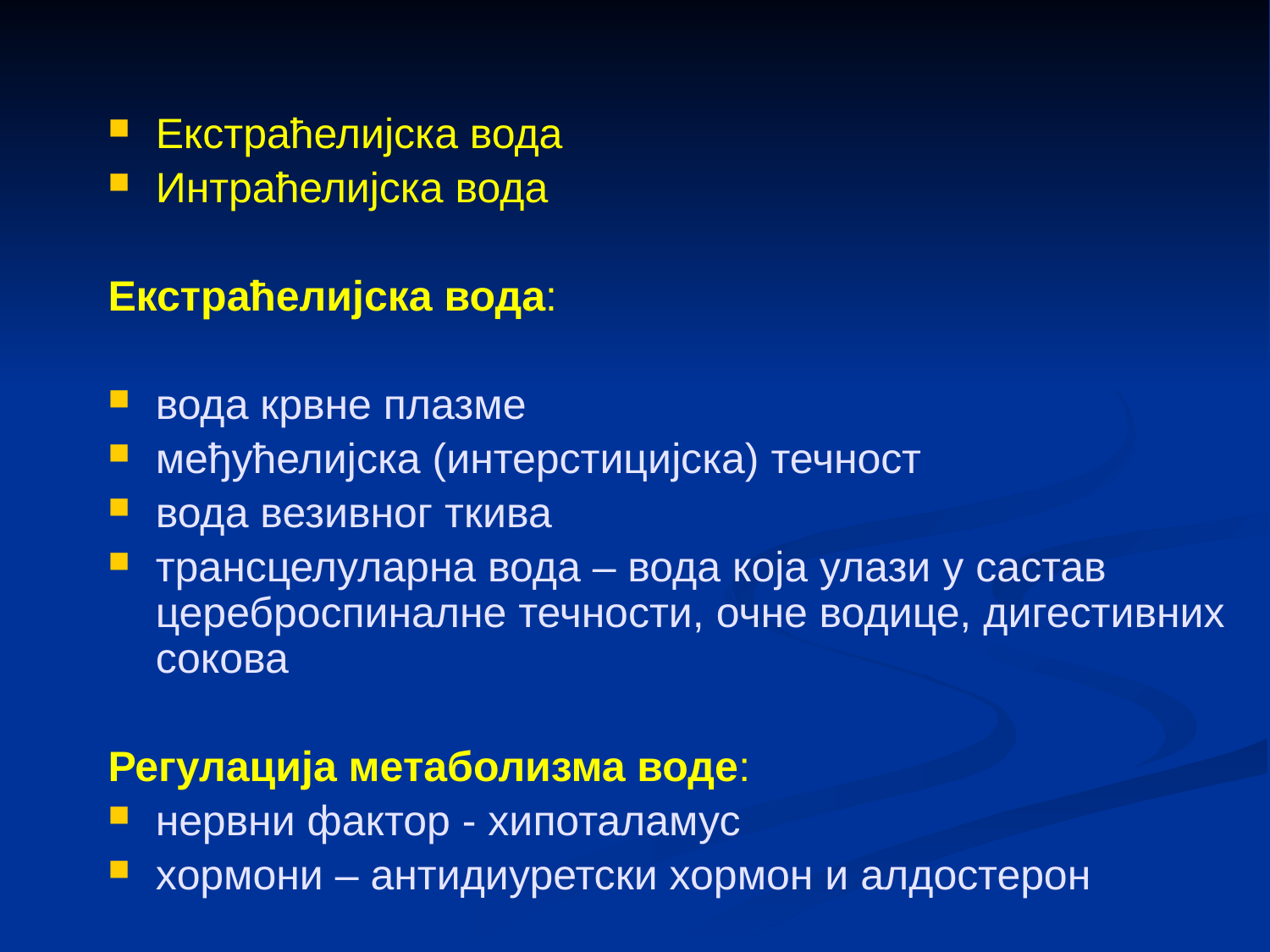

Екстраћелијска вода
Интраћелијска вода

Екстраћелијска вода:

вода крвне плазме
међућелијска (интерстицијска) течност
вода везивног ткива
трансцелуларна вода – вода која улази у састав цереброспиналне течности, очне водице, дигестивних сокова

Регулација метаболизма воде:
нервни фактор - хипоталамус
хормони – антидиуретски хормон и алдостерон